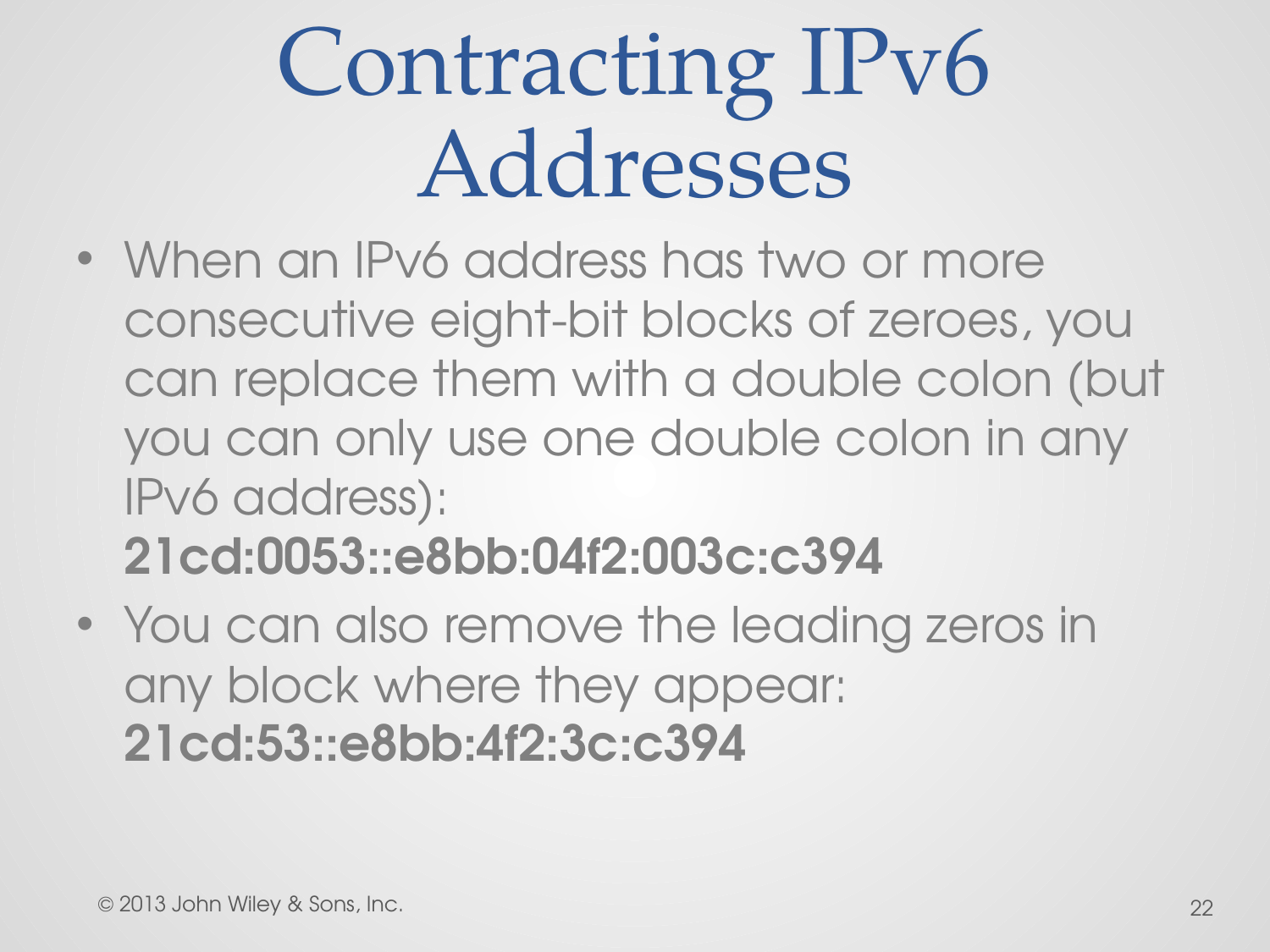

# Contracting IPv6 Addresses
When an IPv6 address has two or more consecutive eight-bit blocks of zeroes, you can replace them with a double colon (but you can only use one double colon in any IPv6 address):
21cd:0053::e8bb:04f2:003c:c394
You can also remove the leading zeros in any block where they appear:
21cd:53::e8bb:4f2:3c:c394

© 2013 John Wiley & Sons, Inc.
22